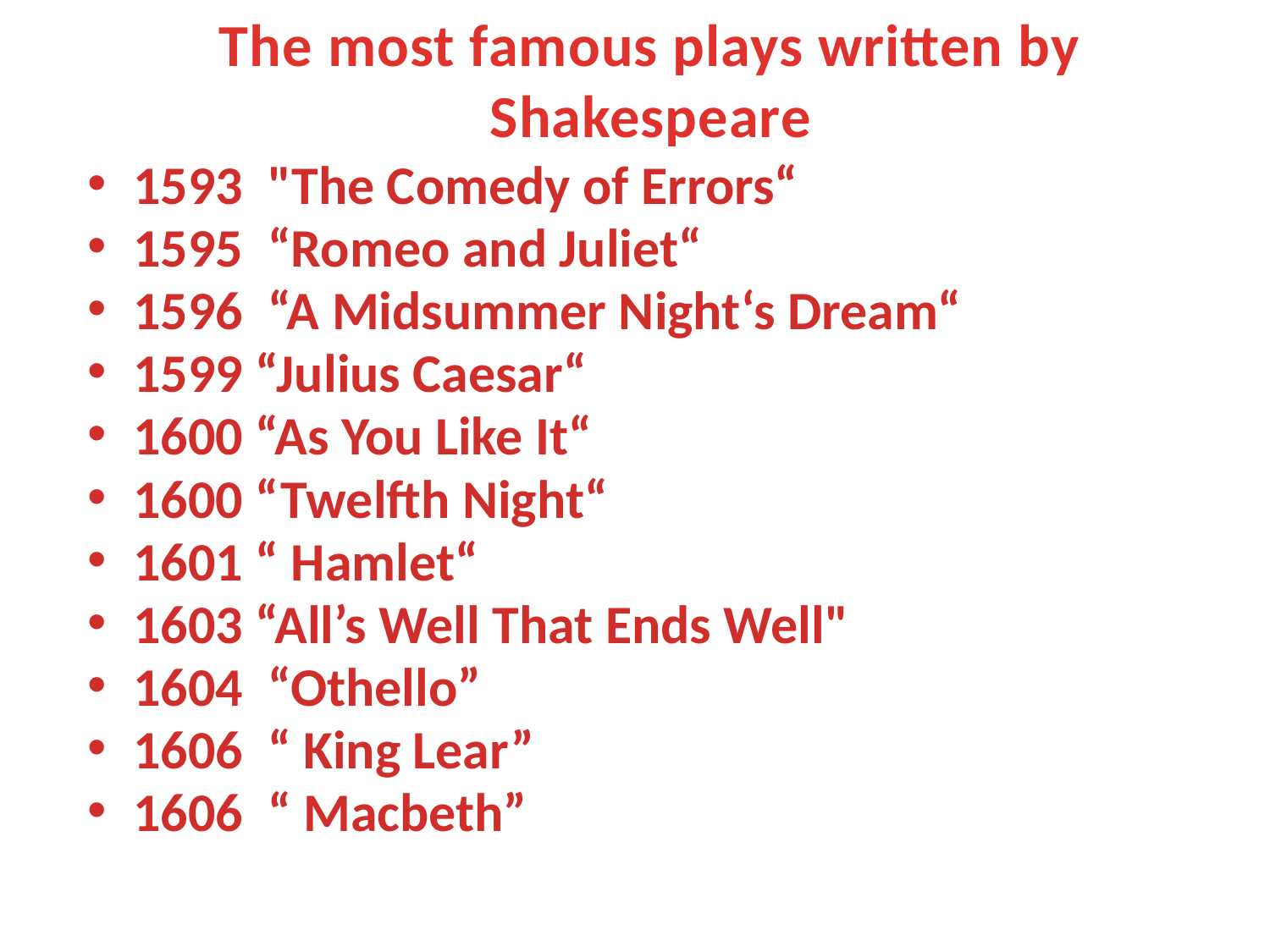

# The most famous plays written by Shakespeare
1593  "The Comedy of Errors“
1595  “Romeo and Juliet“
1596  “A Midsummer Night‘s Dream“
1599 “Julius Caesar“
1600 “As You Like It“
1600 “Twelfth Night“
1601 “ Hamlet“
1603 “All’s Well That Ends Well"
1604  “Othello”
1606  “ King Lear”
1606  “ Macbeth”